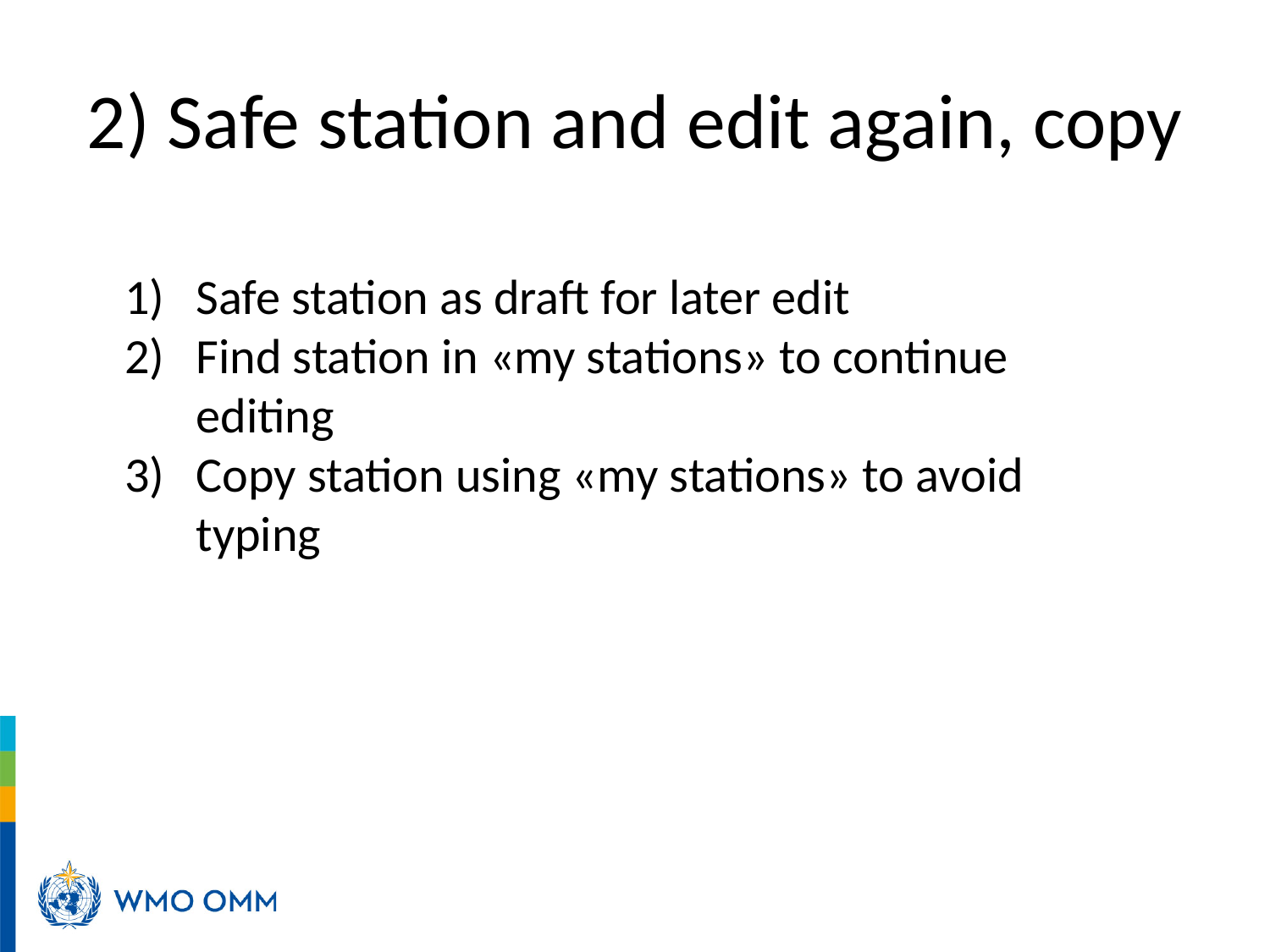

# 2) Safe station and edit again, copy
Safe station as draft for later edit
Find station in «my stations» to continue editing
Copy station using «my stations» to avoid typing